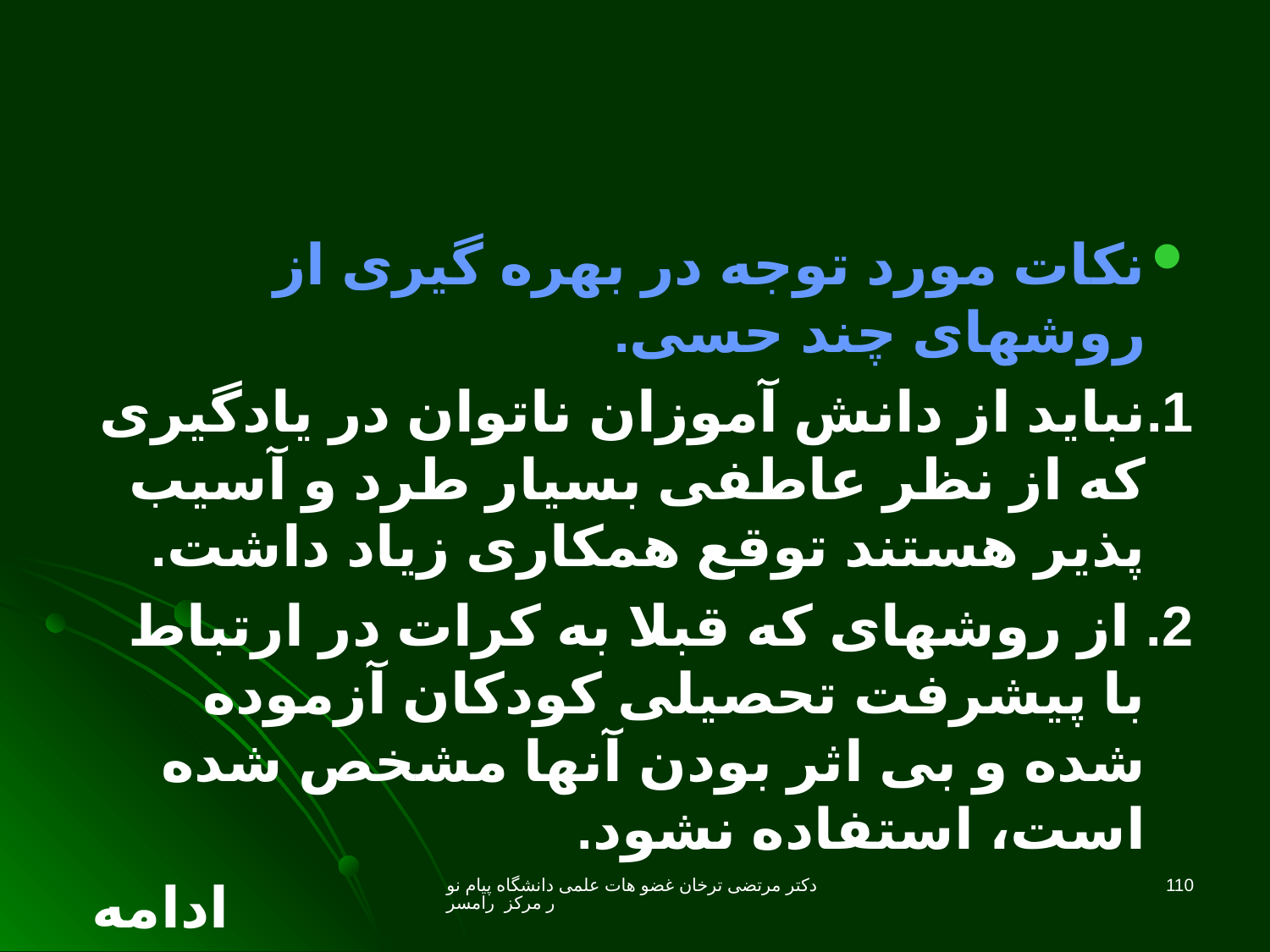

نکات مورد توجه در بهره گیری از روشهای چند حسی.
1.نباید از دانش آموزان ناتوان در یادگیری که از نظر عاطفی بسیار طرد و آسیب پذیر هستند توقع همکاری زیاد داشت.
2. از روشهای که قبلا به کرات در ارتباط با پیشرفت تحصیلی کودکان آزموده شده و بی اثر بودن آنها مشخص شده است، استفاده نشود.
ادامه
دکتر مرتضی ترخان غضو هات علمی دانشگاه پیام نور مرکز رامسر
110